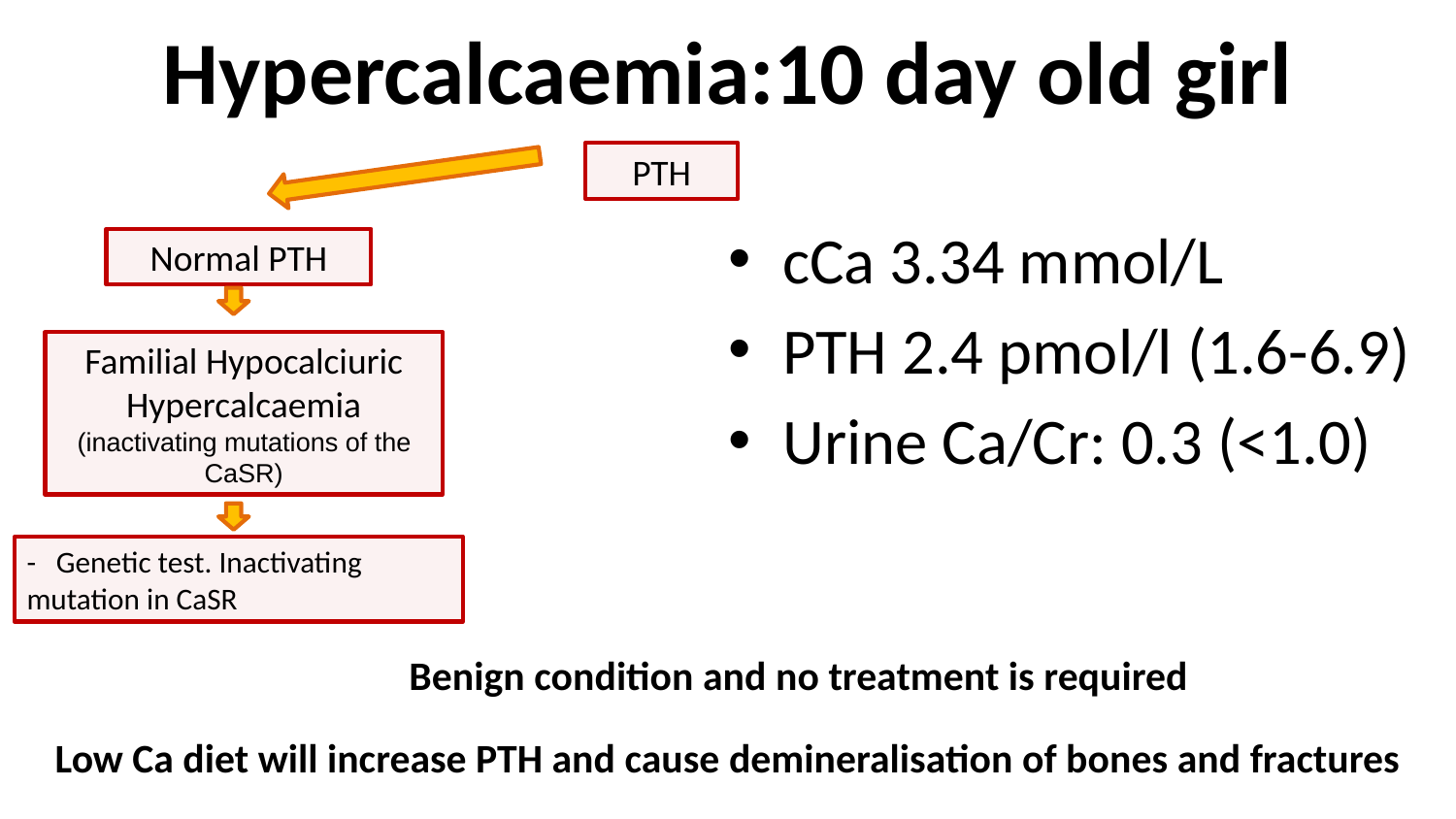

# Hypercalcaemia:10 day old girl

PTH
cCa 3.34 mmol/L
PTH 2.4 pmol/l (1.6-6.9)
Urine Ca/Cr: 0.3 (<1.0)

Normal PTH

Familial Hypocalciuric Hypercalcaemia
(inactivating mutations of the CaSR)

-   Genetic test. Inactivating mutation in CaSR
Benign condition and no treatment is required
Low Ca diet will increase PTH and cause demineralisation of bones and fractures